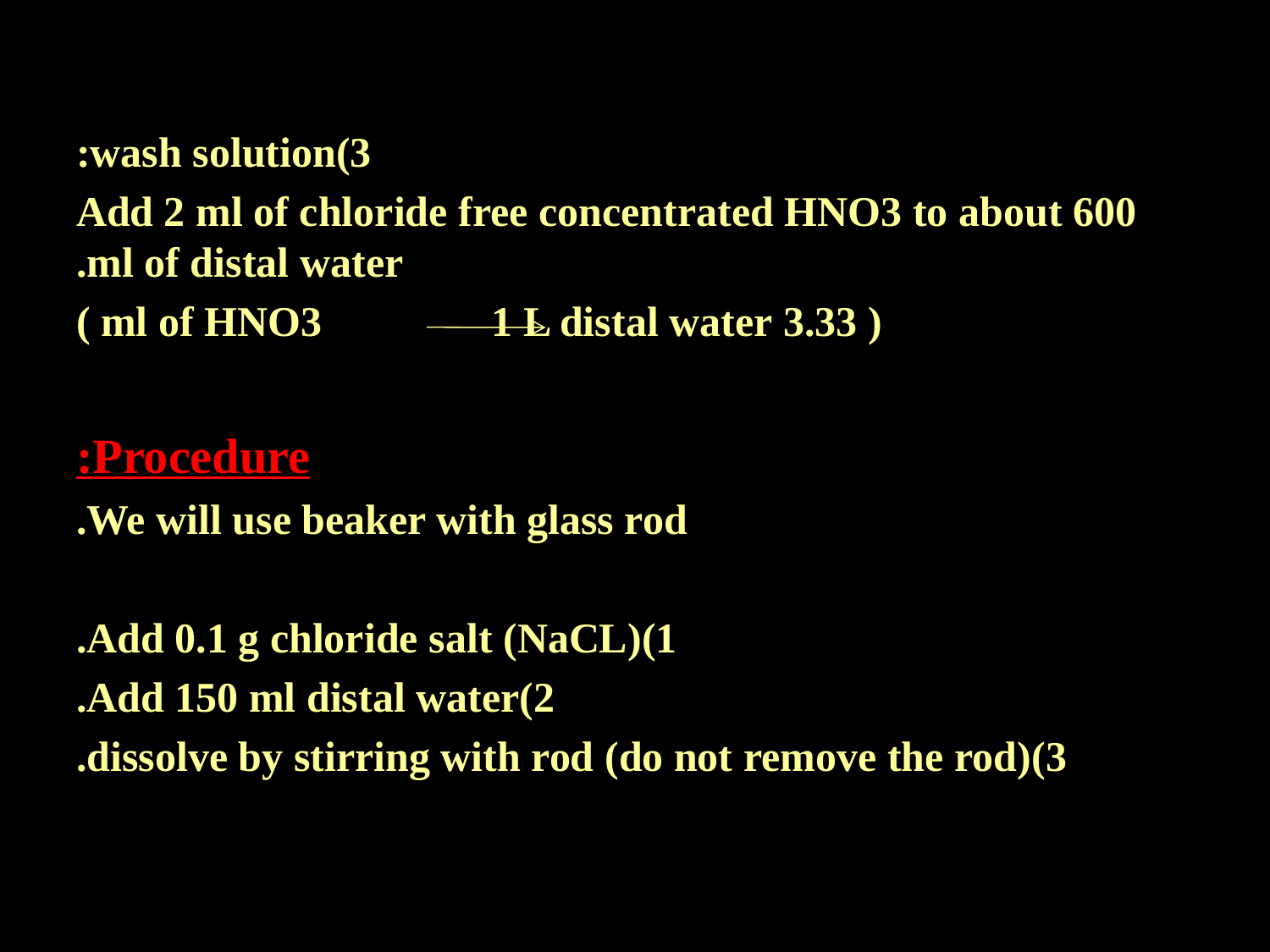

#

3)wash solution:
Add 2 ml of chloride free concentrated HNO3 to about 600 ml of distal water.
( 3.33 ml of HNO3                1 L distal water )

Procedure:
We will use beaker with glass rod.

1)Add 0.1 g chloride salt (NaCL).
2)Add 150 ml distal water.
3)dissolve by stirring with rod (do not remove the rod).